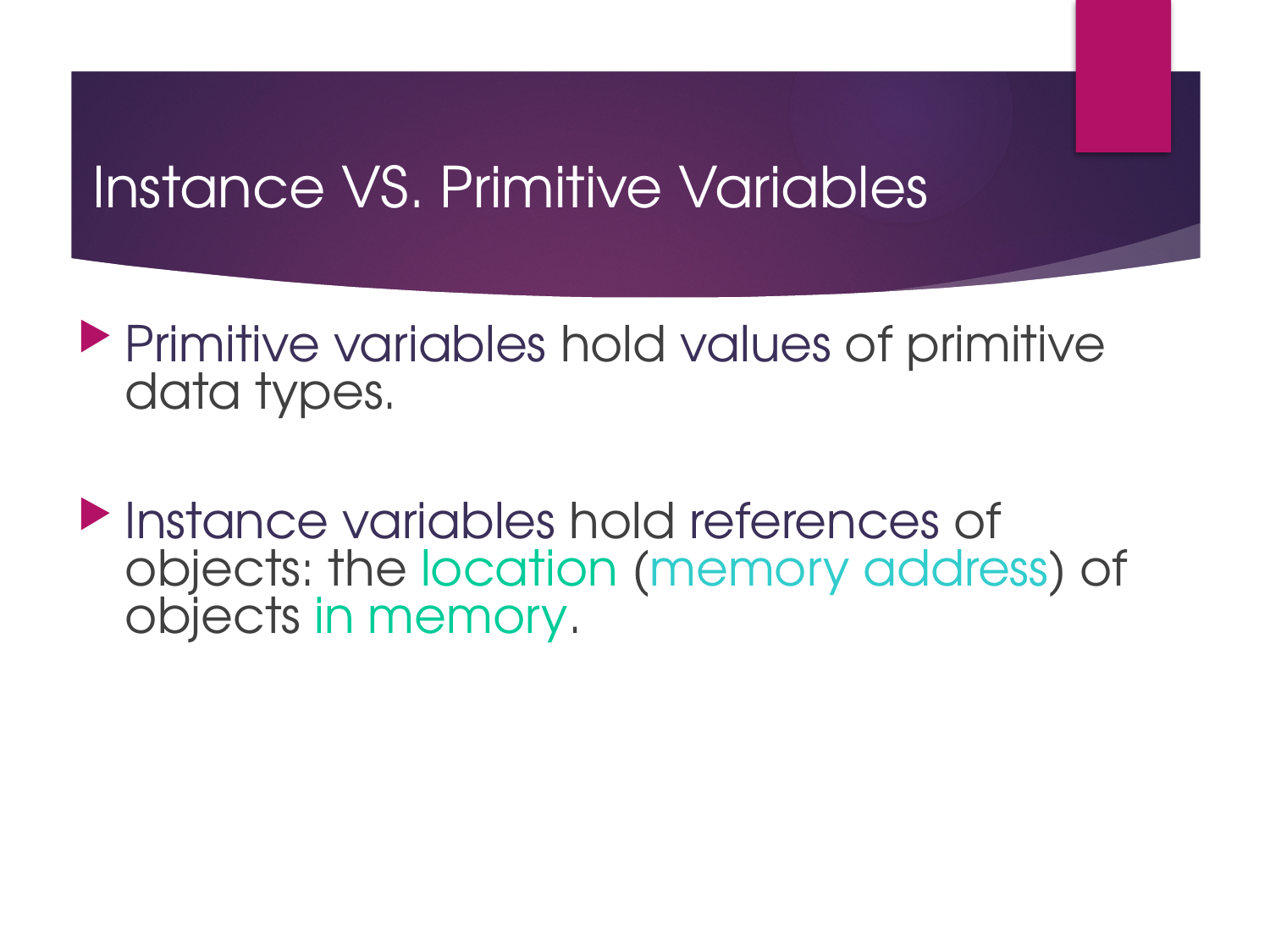

# Instance VS. Primitive Variables
Primitive variables hold values of primitive data types.

Instance variables hold references of objects: the location (memory address) of objects in memory.